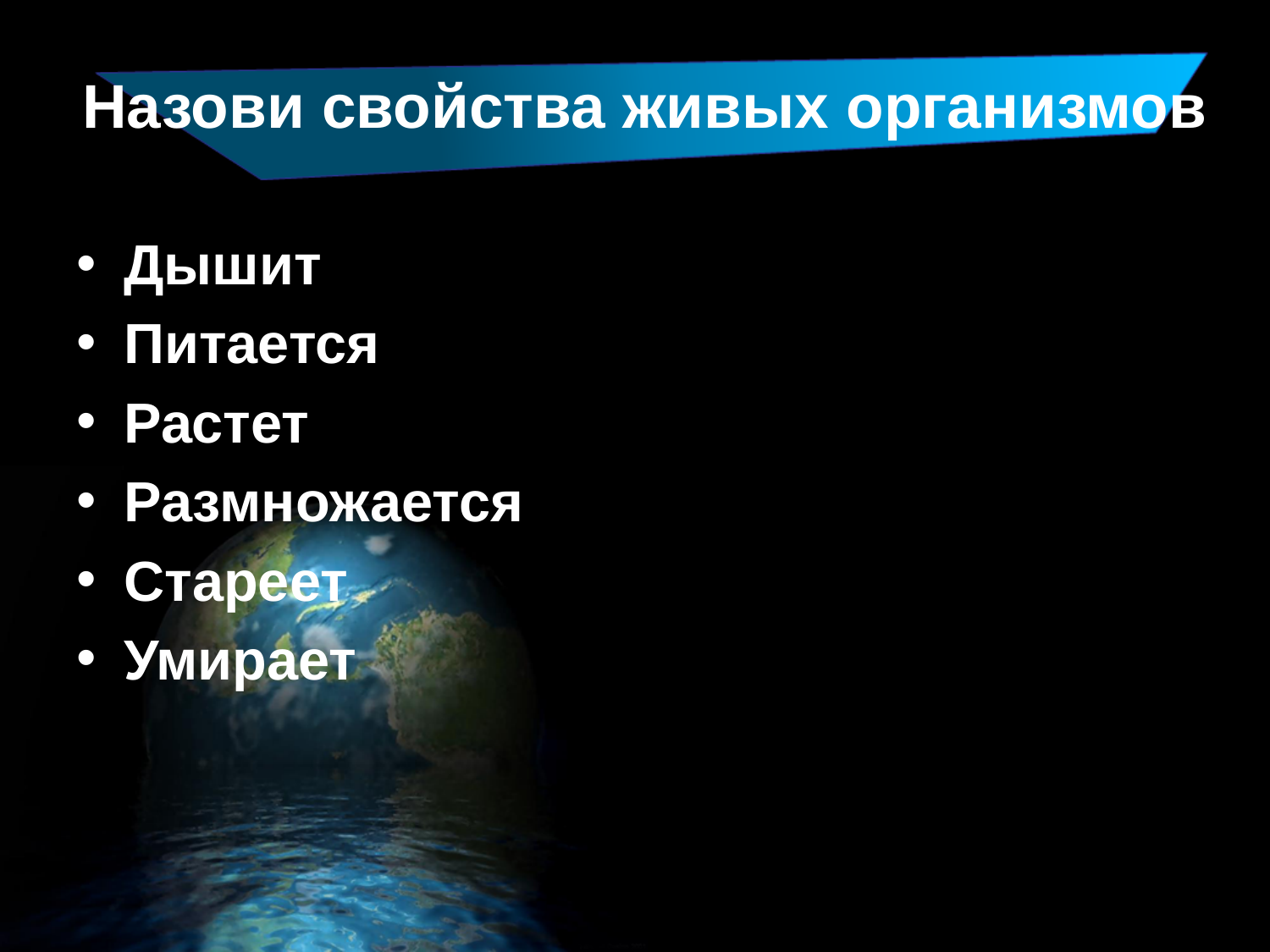

# Назови свойства живых организмов
Дышит
Питается
Растет
Размножается
Стареет
Умирает